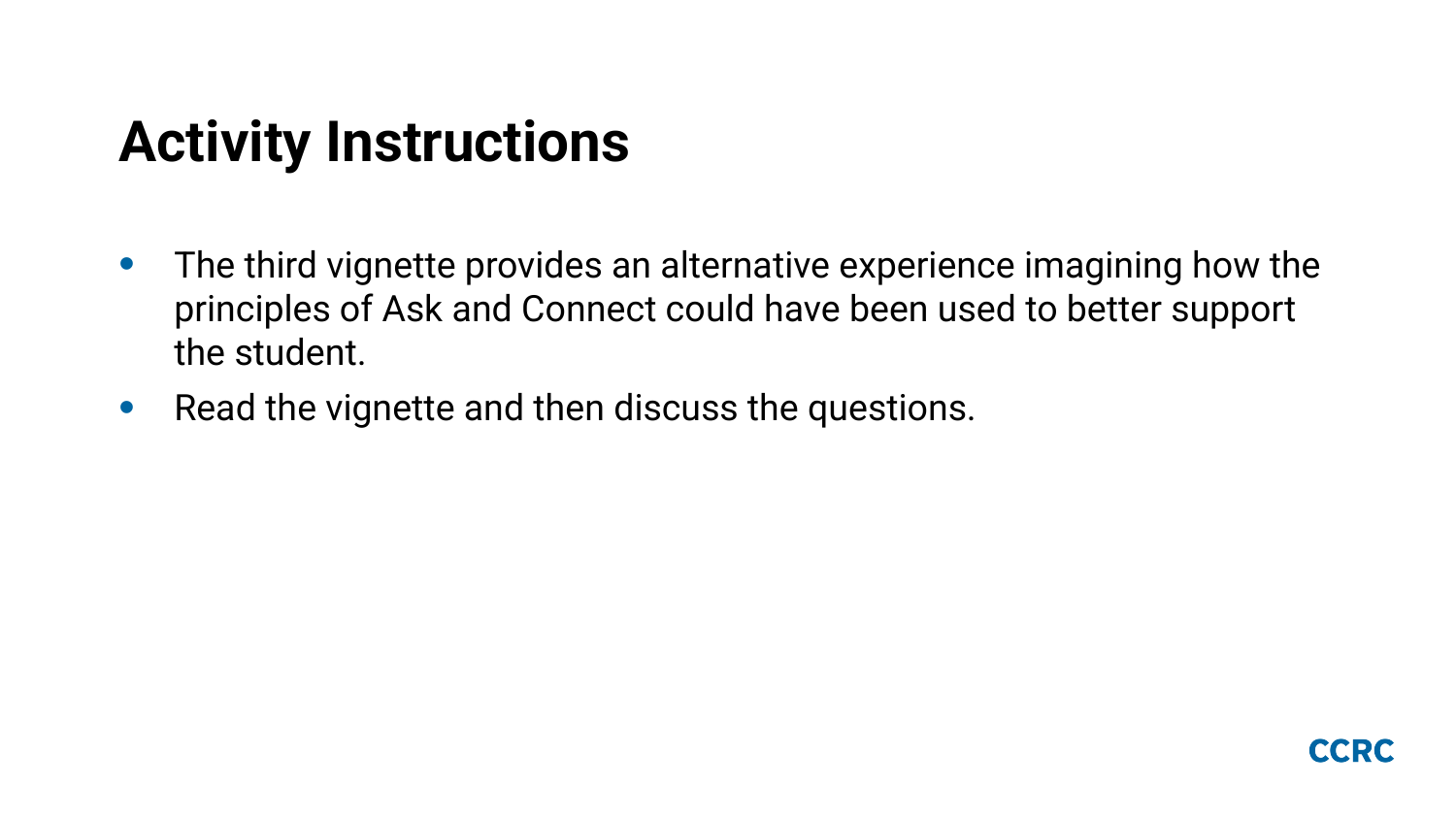

# Activity Instructions
The third vignette provides an alternative experience imagining how the principles of Ask and Connect could have been used to better support the student.
Read the vignette and then discuss the questions.